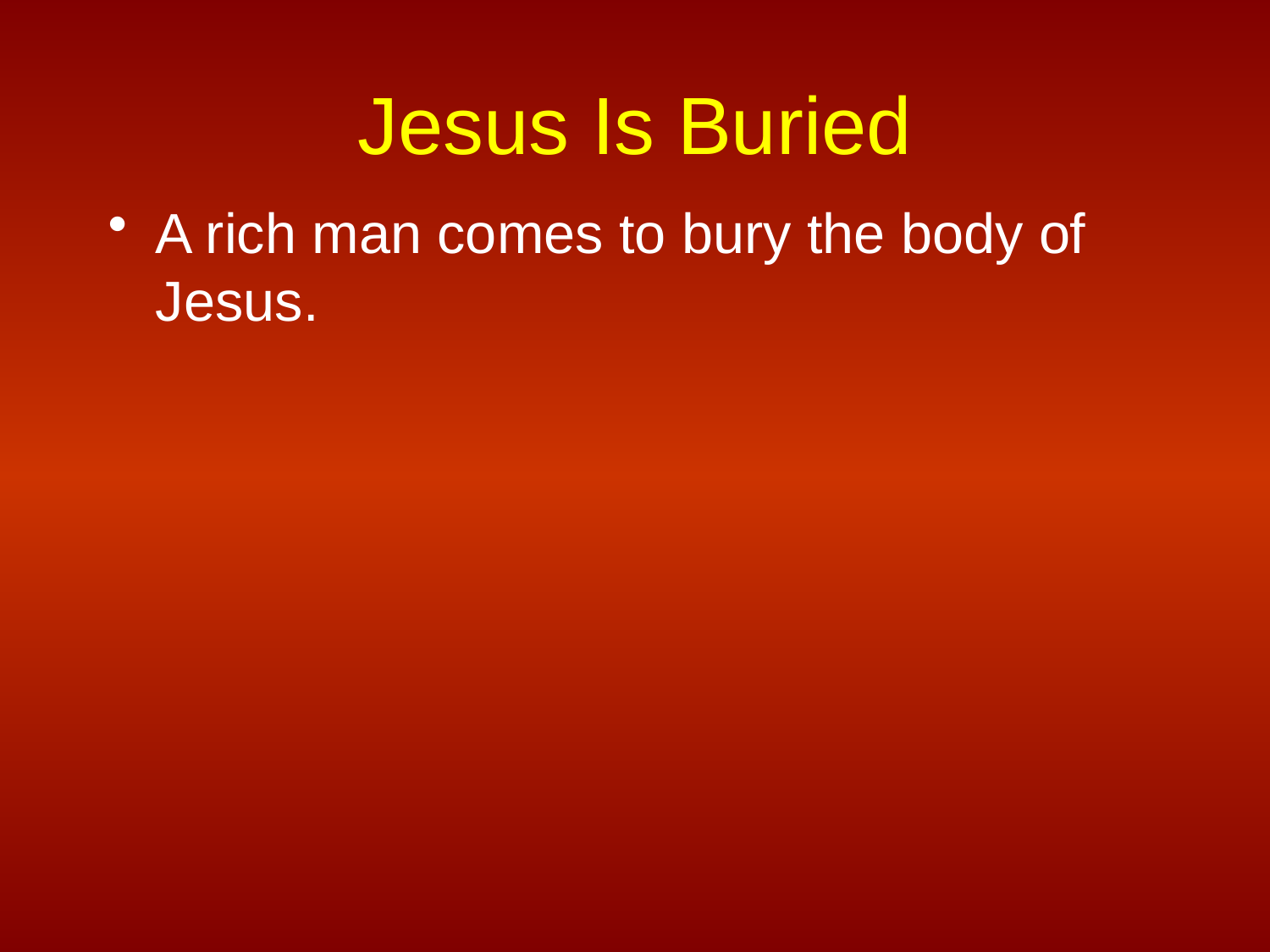

# Jesus Is Buried
A rich man comes to bury the body of Jesus.